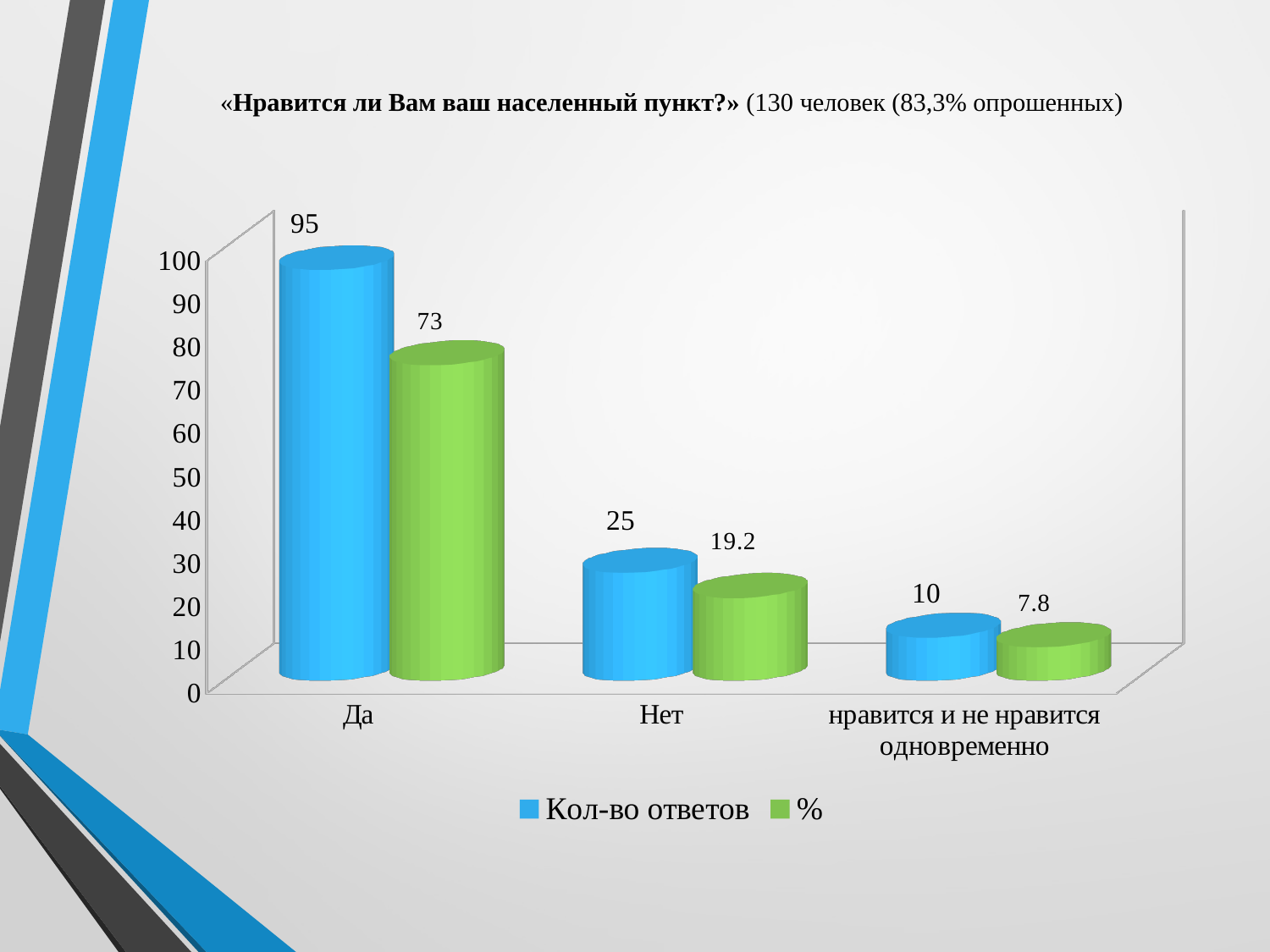

# «Нравится ли Вам ваш населенный пункт?» (130 человек (83,3% опрошенных)

[unsupported chart]